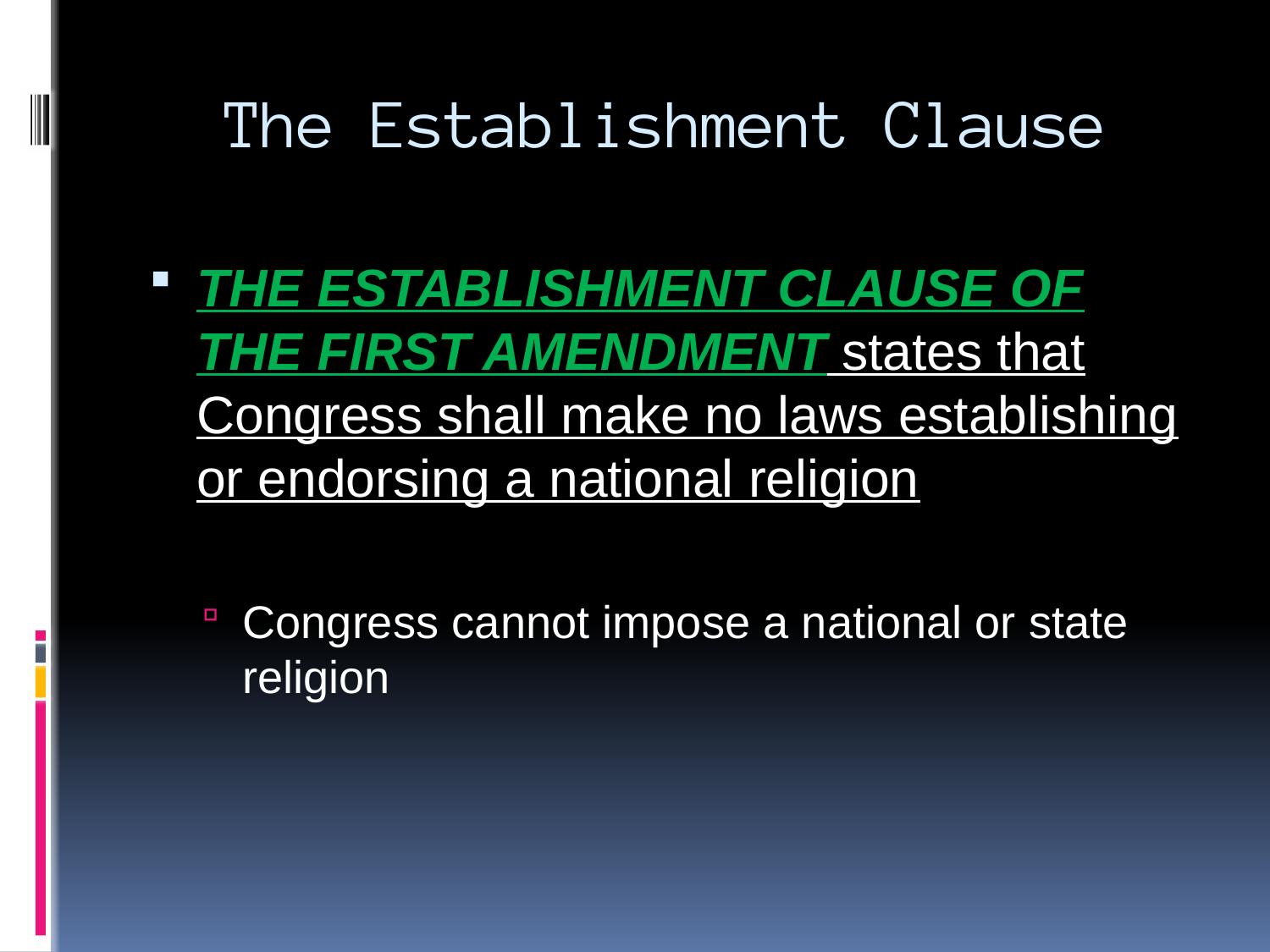

# The Establishment Clause
THE ESTABLISHMENT CLAUSE OF THE FIRST AMENDMENT states that Congress shall make no laws establishing or endorsing a national religion

Congress cannot impose a national or state religion